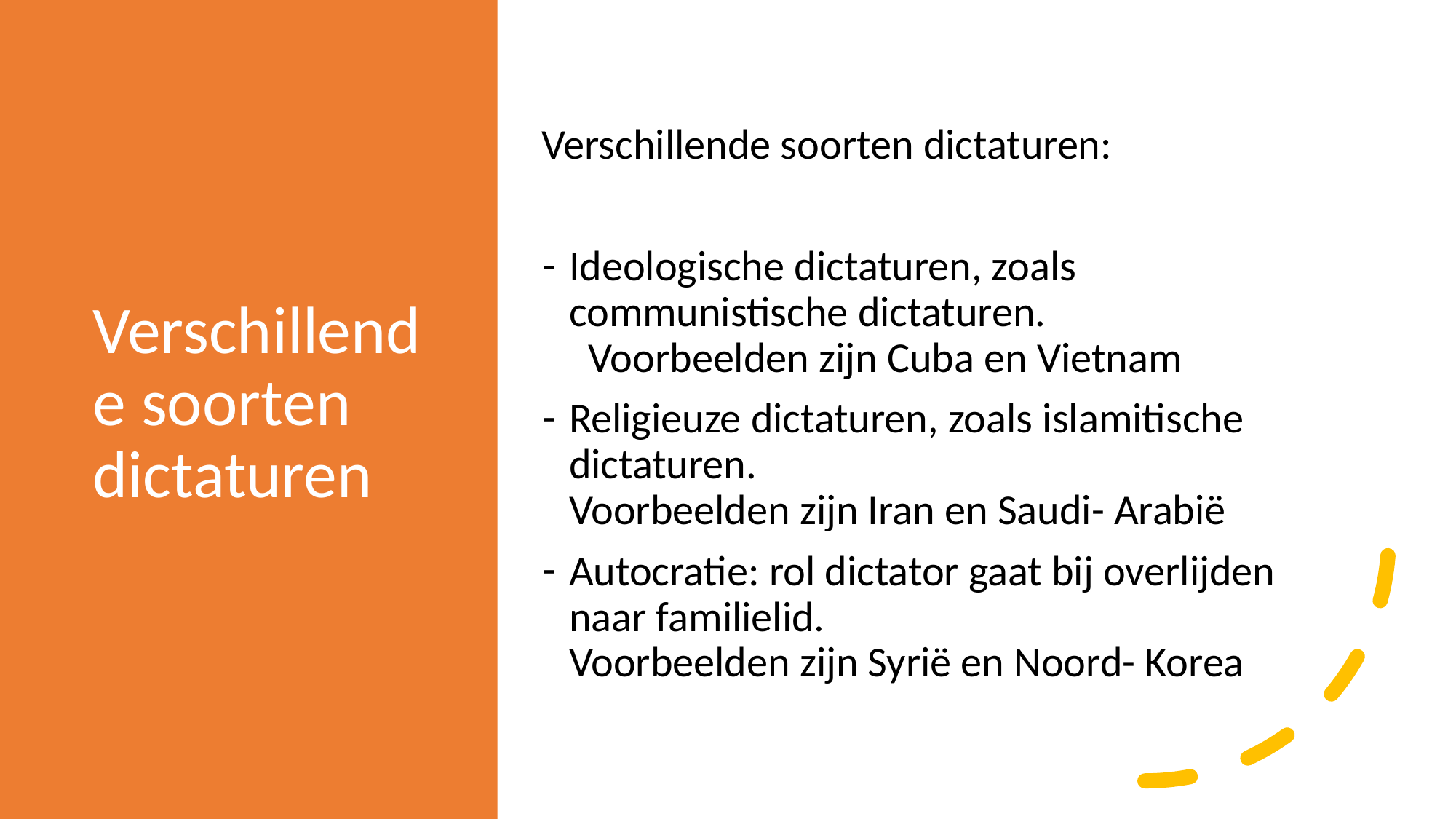

# Verschillende soorten dictaturen
Verschillende soorten dictaturen:

Ideologische dictaturen, zoals communistische dictaturen.
  Voorbeelden zijn Cuba en Vietnam
Religieuze dictaturen, zoals islamitische dictaturen.
Voorbeelden zijn Iran en Saudi- Arabië
Autocratie: rol dictator gaat bij overlijden naar familielid.
Voorbeelden zijn Syrië en Noord- Korea